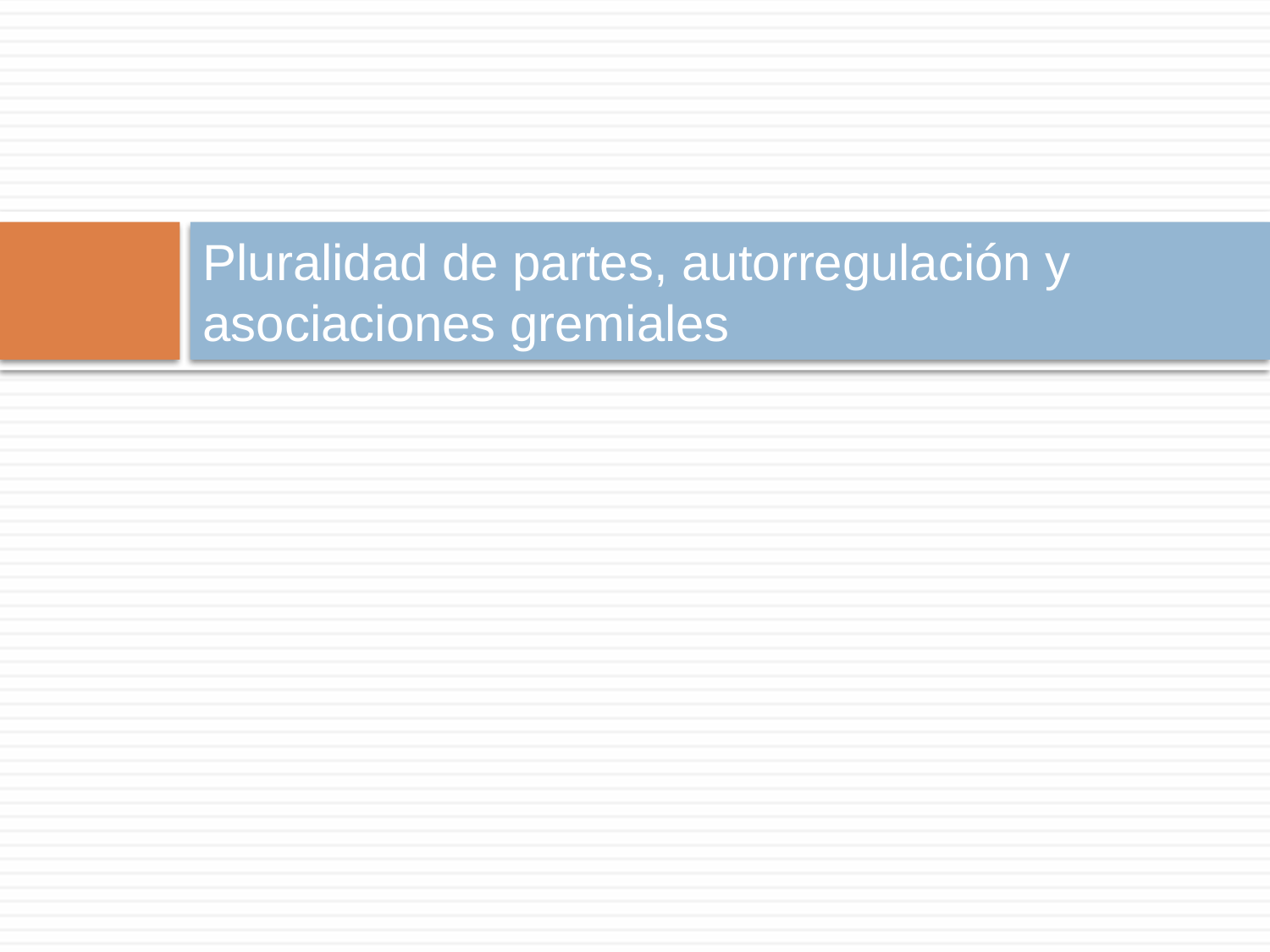

# Pluralidad de partes, autorregulación y asociaciones gremiales